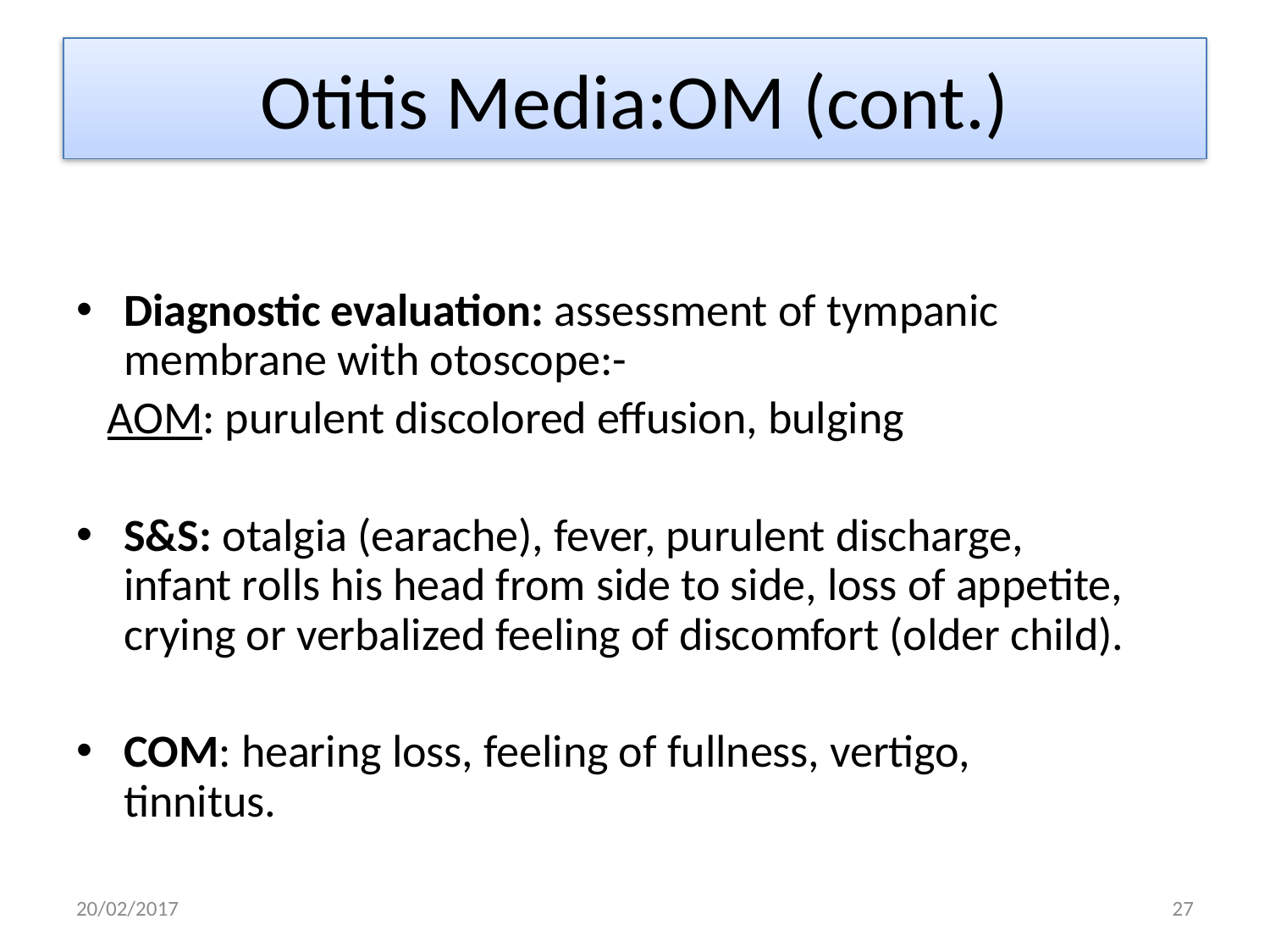

# Otitis Media:OM (cont.)
Diagnostic evaluation: assessment of tympanic membrane with otoscope:-
   AOM: purulent discolored effusion, bulging

S&S: otalgia (earache), fever, purulent discharge, infant rolls his head from side to side, loss of appetite, crying or verbalized feeling of discomfort (older child).

COM: hearing loss, feeling of fullness, vertigo, tinnitus.

20/02/2017
27